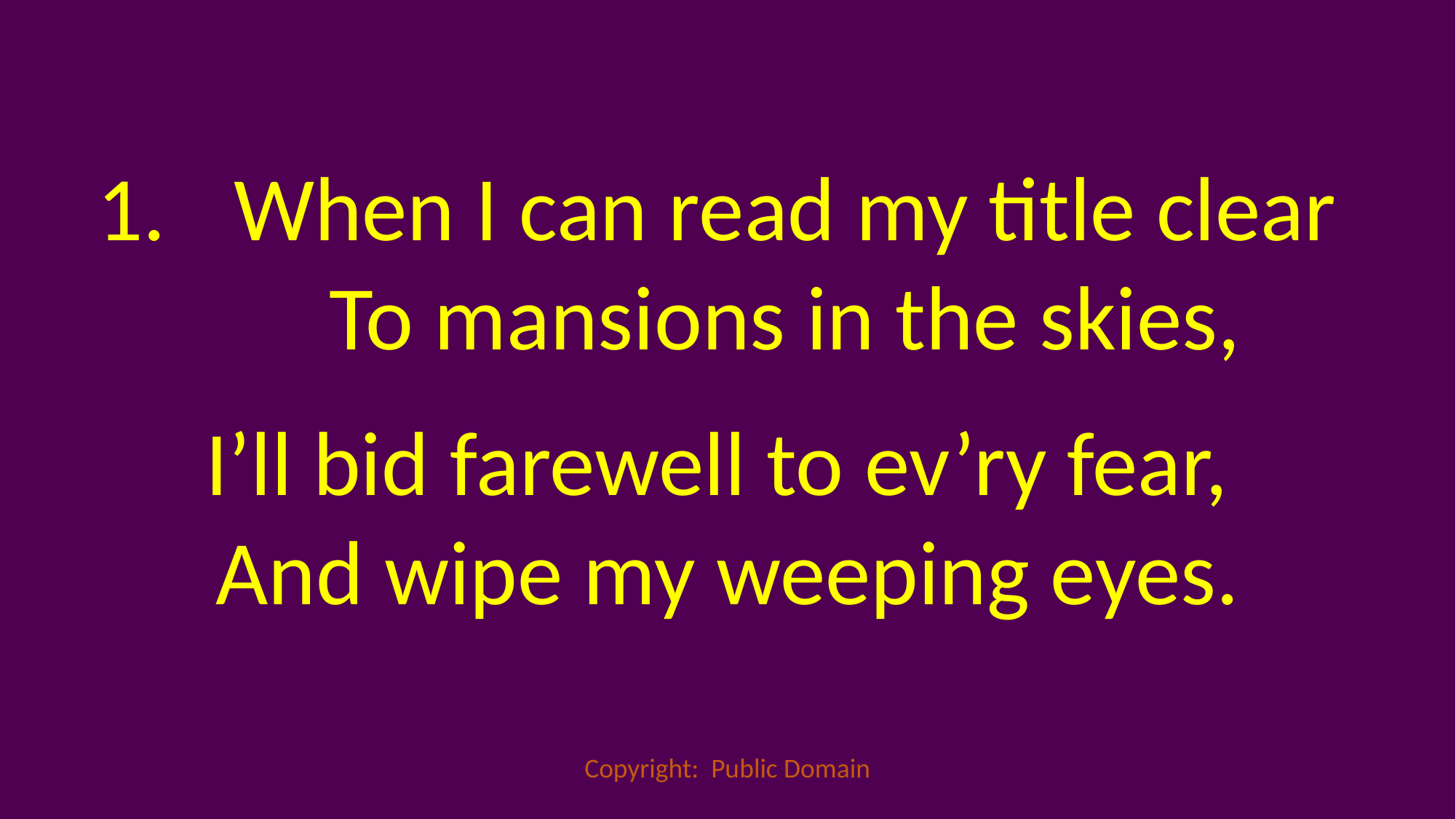

When I can read my title clear
To mansions in the skies,
I’ll bid farewell to ev’ry fear,
And wipe my weeping eyes.
Copyright:  Public Domain